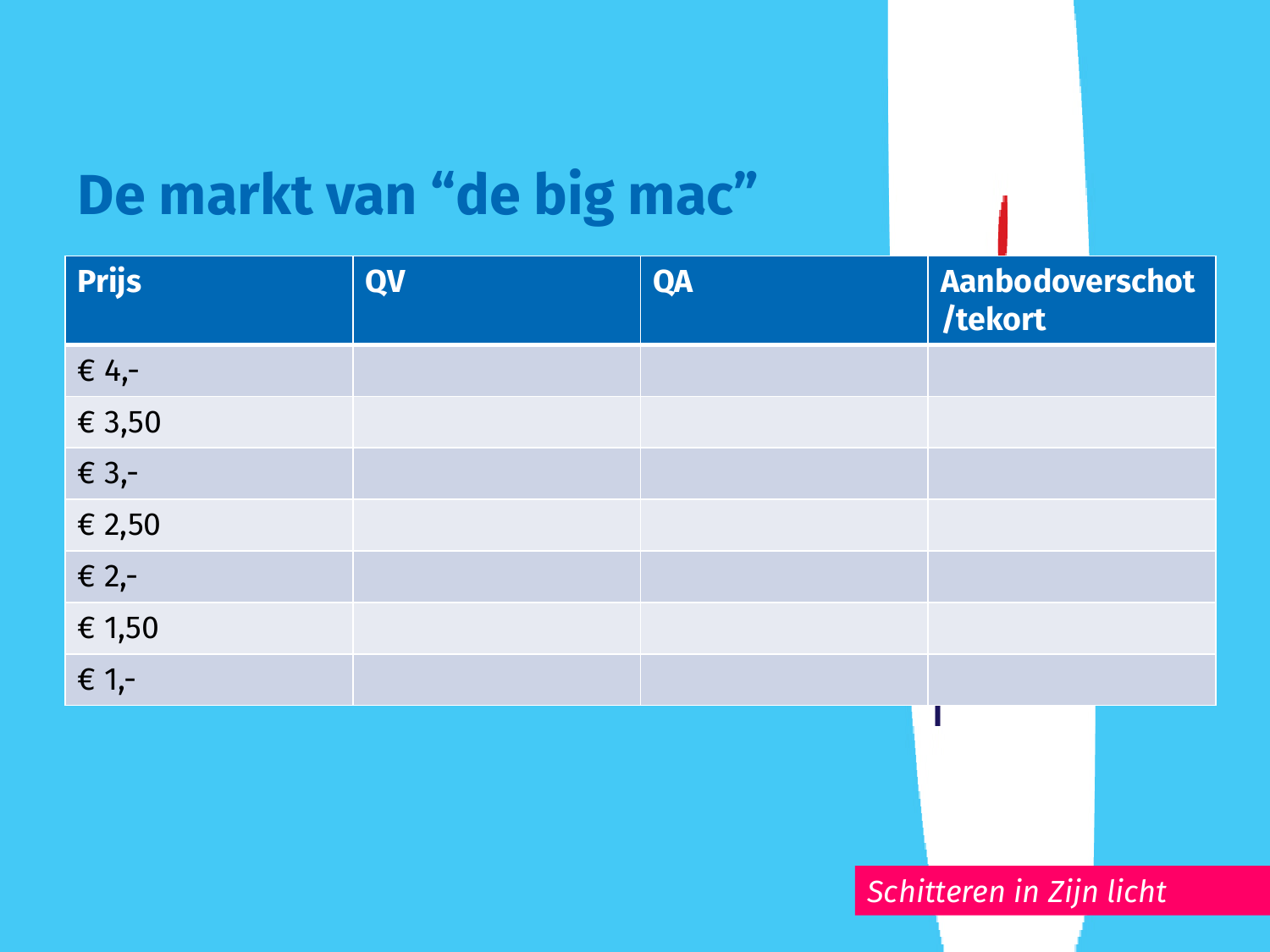

# De markt van “de big mac”
| Prijs | QV | QA | Aanbodoverschot/tekort |
| --- | --- | --- | --- |
| € 4,- |  |  |  |
| € 3,50 |  |  |  |
| € 3,- |  |  |  |
| € 2,50 |  |  |  |
| € 2,- |  |  |  |
| € 1,50 |  |  |  |
| € 1,- |  |  |  |